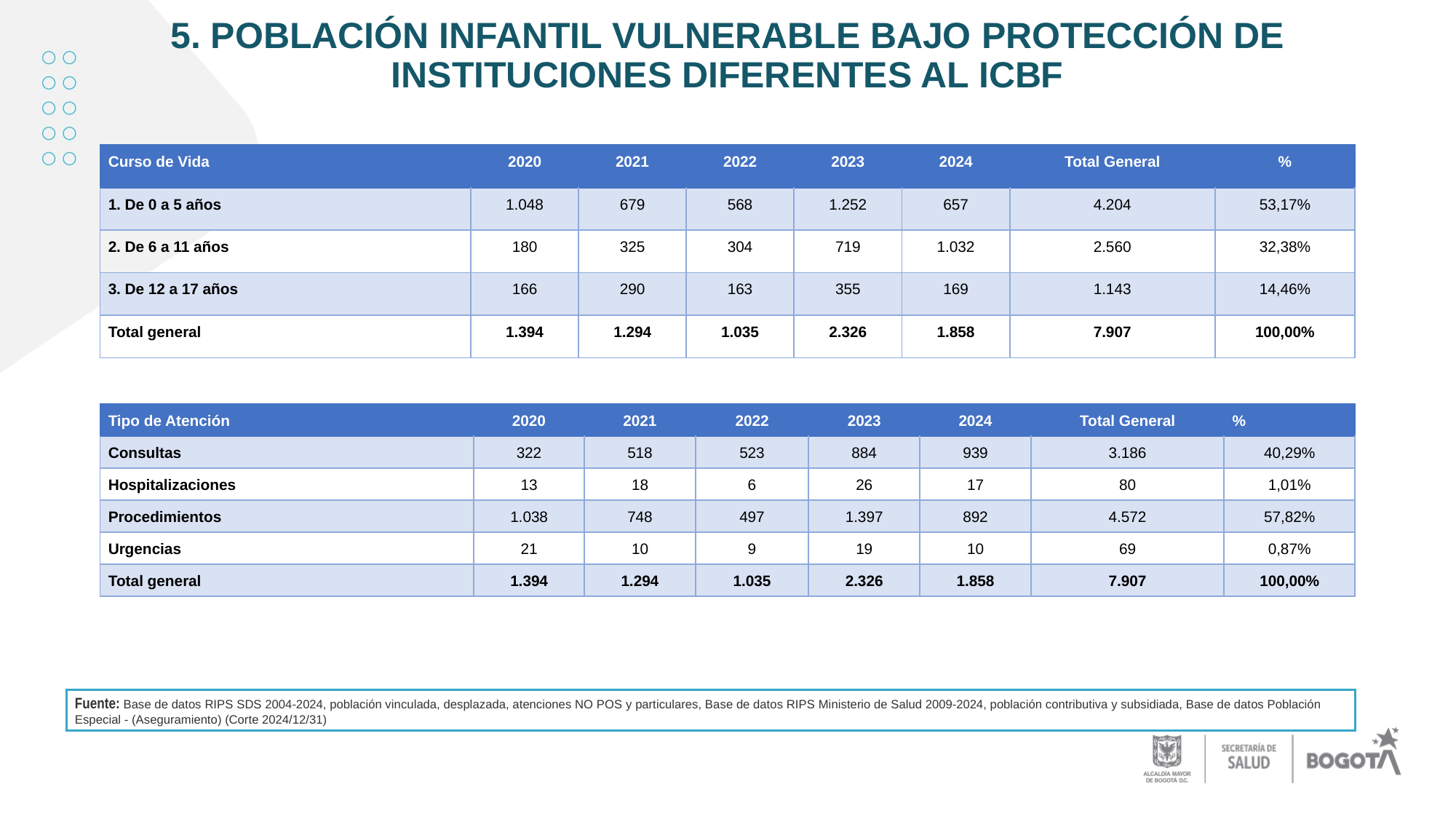

# 5. POBLACIÓN INFANTIL VULNERABLE BAJO PROTECCIÓN DE INSTITUCIONES DIFERENTES AL ICBF
| Curso de Vida | 2020 | 2021 | 2022 | 2023 | 2024 | Total General | % |
| --- | --- | --- | --- | --- | --- | --- | --- |
| 1. De 0 a 5 años | 1.048 | 679 | 568 | 1.252 | 657 | 4.204 | 53,17% |
| 2. De 6 a 11 años | 180 | 325 | 304 | 719 | 1.032 | 2.560 | 32,38% |
| 3. De 12 a 17 años | 166 | 290 | 163 | 355 | 169 | 1.143 | 14,46% |
| Total general | 1.394 | 1.294 | 1.035 | 2.326 | 1.858 | 7.907 | 100,00% |
| Tipo de Atención | 2020 | 2021 | 2022 | 2023 | 2024 | Total General | % |
| --- | --- | --- | --- | --- | --- | --- | --- |
| Consultas | 322 | 518 | 523 | 884 | 939 | 3.186 | 40,29% |
| Hospitalizaciones | 13 | 18 | 6 | 26 | 17 | 80 | 1,01% |
| Procedimientos | 1.038 | 748 | 497 | 1.397 | 892 | 4.572 | 57,82% |
| Urgencias | 21 | 10 | 9 | 19 | 10 | 69 | 0,87% |
| Total general | 1.394 | 1.294 | 1.035 | 2.326 | 1.858 | 7.907 | 100,00% |
Fuente: Base de datos RIPS SDS 2004-2024, población vinculada, desplazada, atenciones NO POS y particulares, Base de datos RIPS Ministerio de Salud 2009-2024, población contributiva y subsidiada, Base de datos Población Especial - (Aseguramiento) (Corte 2024/12/31)